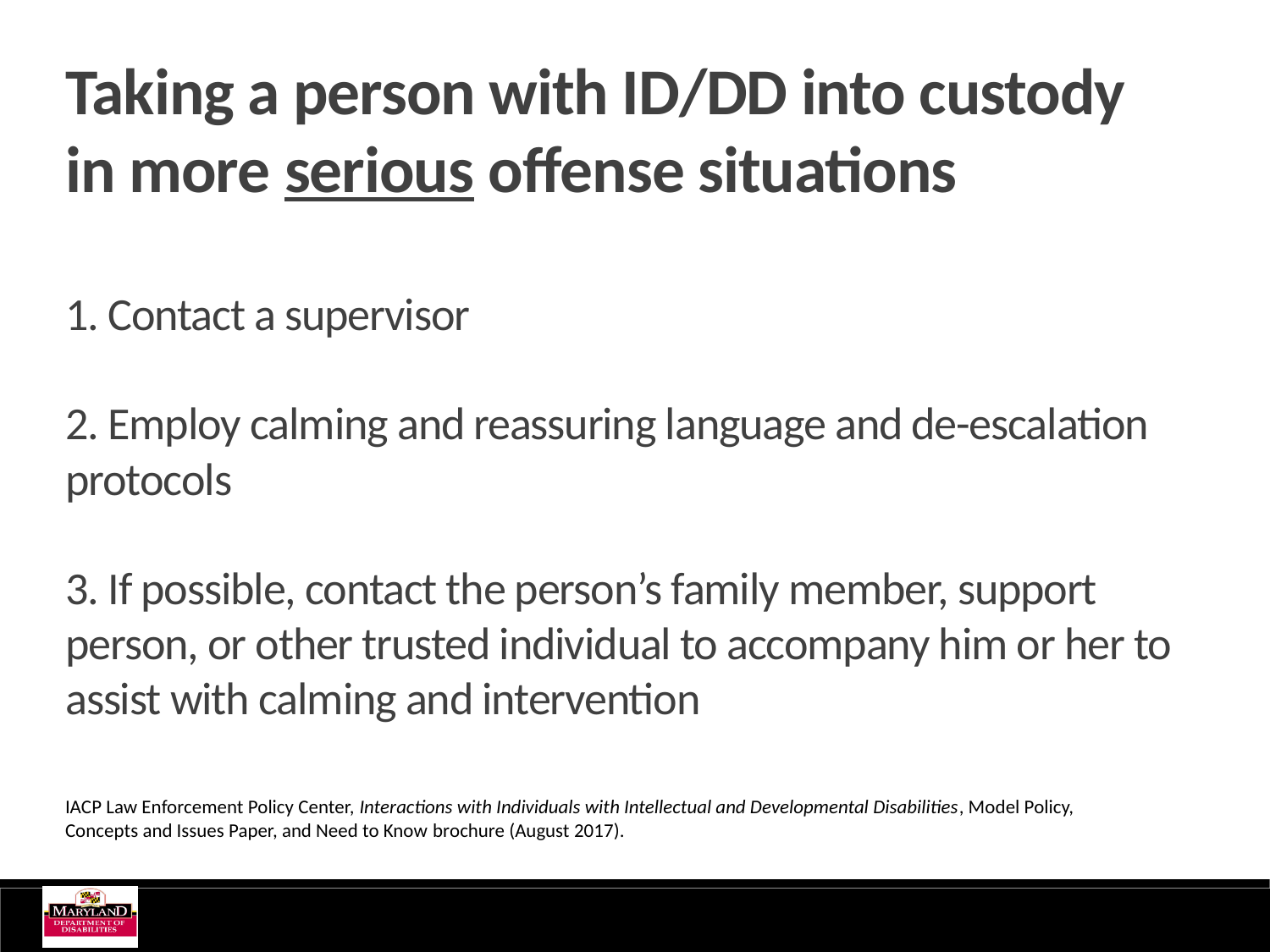

Taking a person with ID/DD into custody in more serious offense situations
1. Contact a supervisor
2. Employ calming and reassuring language and de-escalation protocols
3. If possible, contact the person’s family member, support person, or other trusted individual to accompany him or her to assist with calming and intervention
IACP Law Enforcement Policy Center, Interactions with Individuals with Intellectual and Developmental Disabilities, Model Policy, Concepts and Issues Paper, and Need to Know brochure (August 2017).